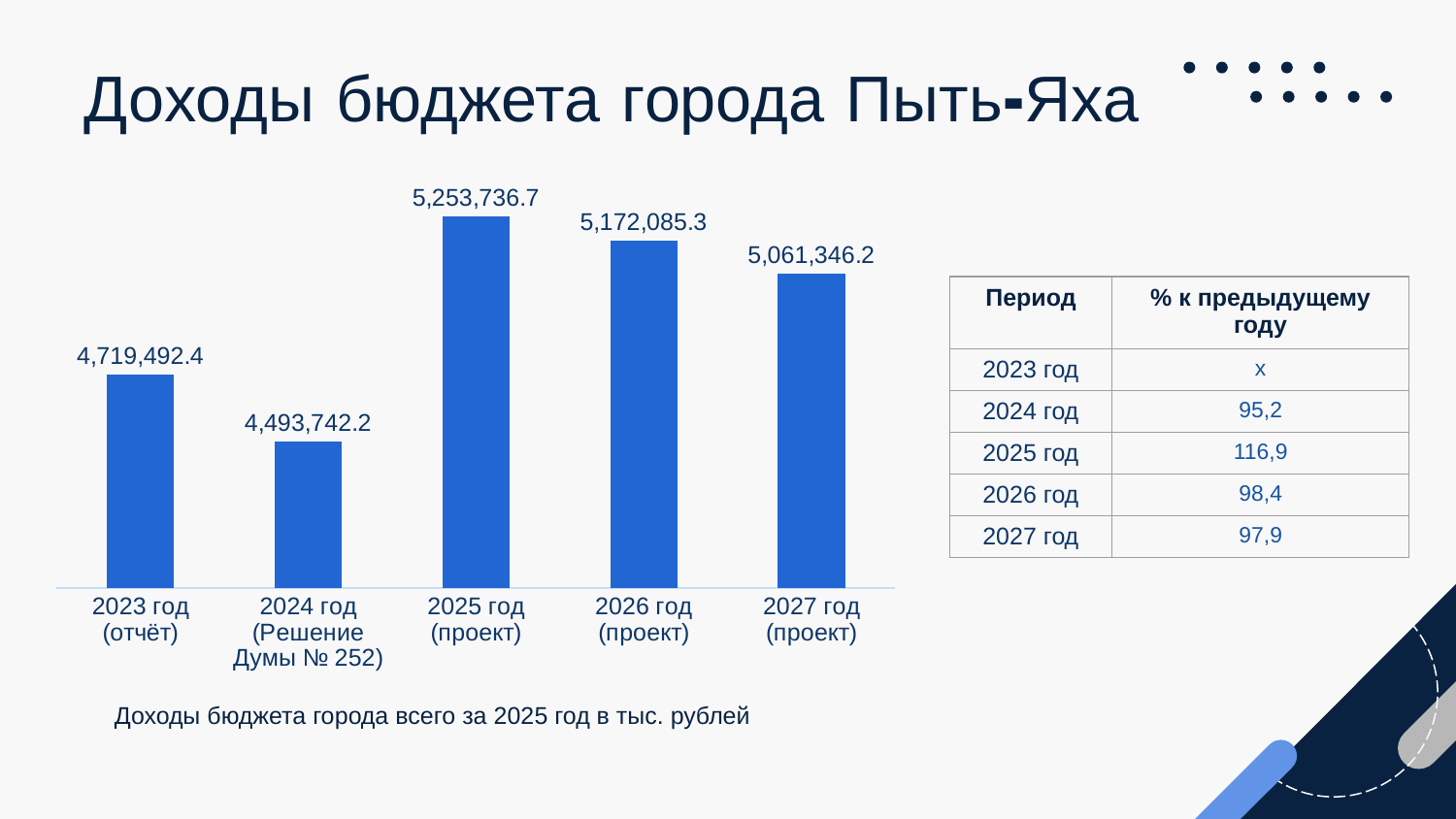

# Доходы бюджета города Пыть-Яха

### Chart

| Category | Ряд 1 |
|---|---|
| 2023 год (отчёт) | 4719492.4 |
| 2024 год (Решение Думы № 252) | 4493742.2 |
| 2025 год (проект) | 5253736.7 |
| 2026 год (проект) | 5172085.3 |
| 2027 год (проект) | 5061346.2 |
| Период | % к предыдущему году |
| --- | --- |
| 2023 год | х |
| 2024 год | 95,2 |
| 2025 год | 116,9 |
| 2026 год | 98,4 |
| 2027 год | 97,9 |
Доходы бюджета города всего за 2025 год в тыс. рублей